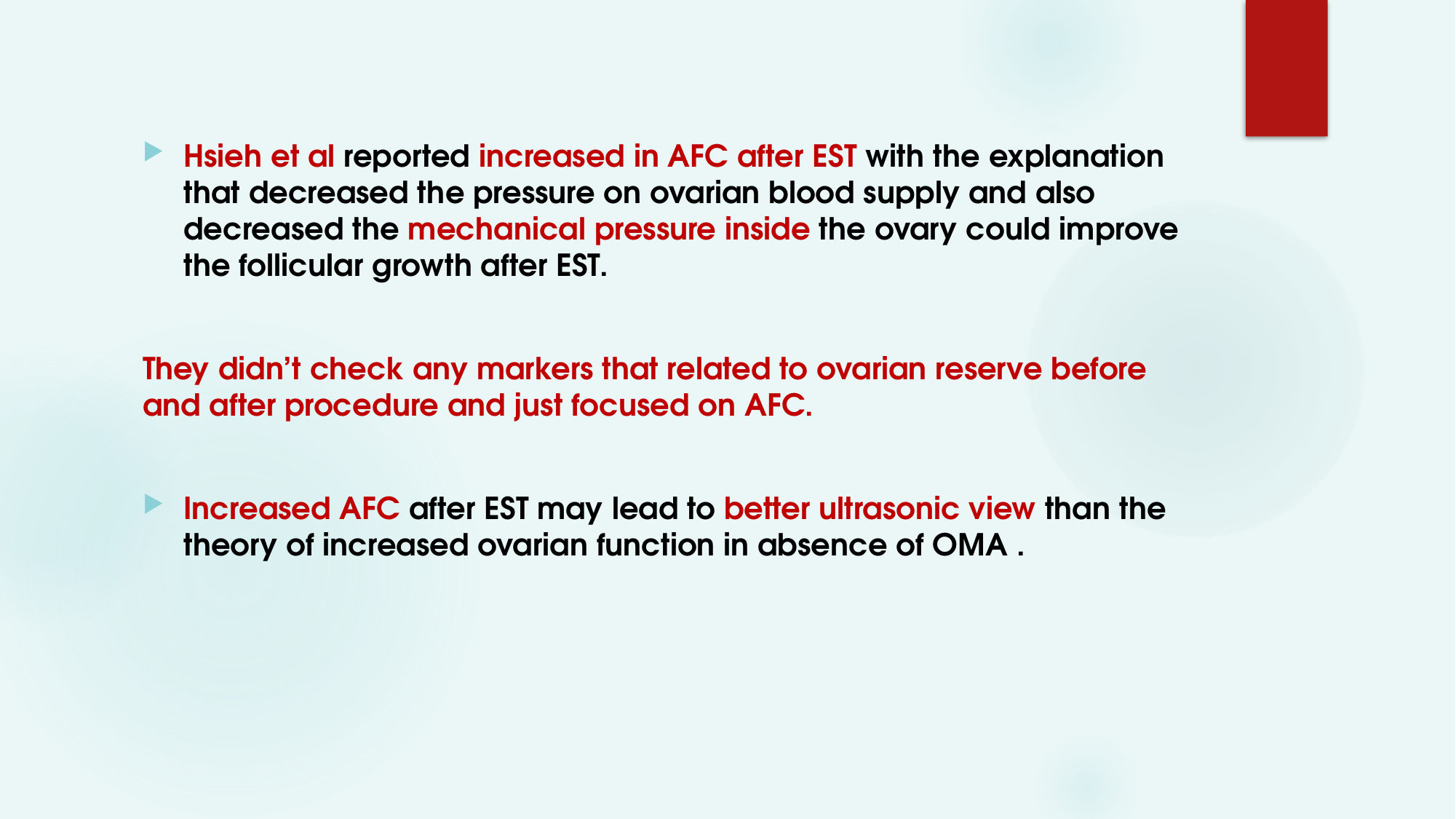

Hsieh et al reported increased in AFC after EST with the explanation that decreased the pressure on ovarian blood supply and also decreased the mechanical pressure inside the ovary could improve the follicular growth after EST.

They didn’t check any markers that related to ovarian reserve before and after procedure and just focused on AFC.

Increased AFC after EST may lead to better ultrasonic view than the theory of increased ovarian function in absence of OMA .